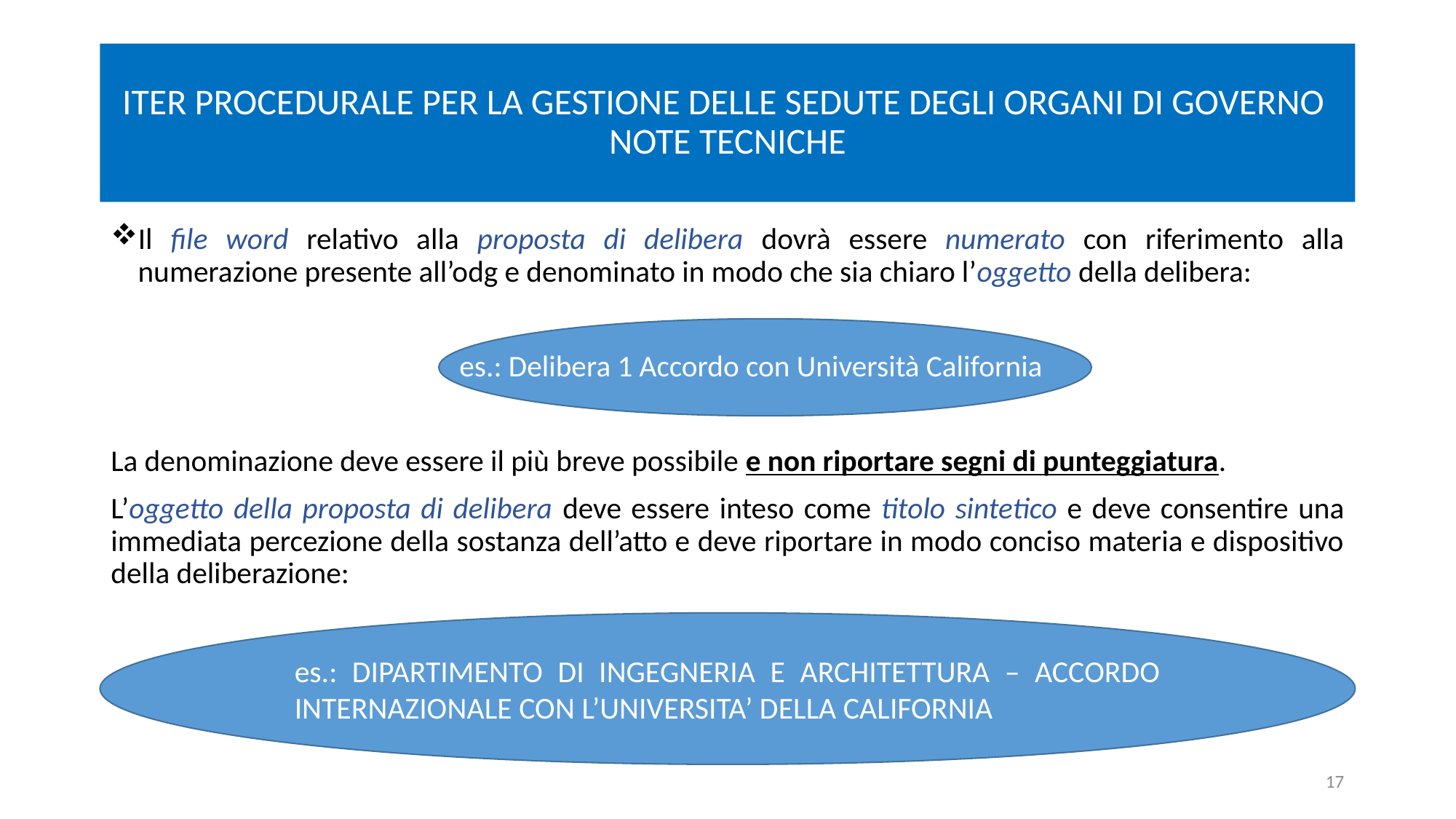

# ITER PROCEDURALE PER LA GESTIONE DELLE SEDUTE DEGLI ORGANI DI GOVERNO NOTE TECNICHE

Il file word relativo alla proposta di delibera dovrà essere numerato con riferimento alla numerazione presente all’odg e denominato in modo che sia chiaro l’oggetto della delibera:

       es.: Delibera 1 Accordo con Università California

La denominazione deve essere il più breve possibile e non riportare segni di punteggiatura.
L’oggetto della proposta di delibera deve essere inteso come titolo sintetico e deve consentire una immediata percezione della sostanza dell’atto e deve riportare in modo conciso materia e dispositivo della deliberazione:

es.: DIPARTIMENTO DI INGEGNERIA E ARCHITETTURA – ACCORDO INTERNAZIONALE CON L’UNIVERSITA’ DELLA CALIFORNIA
17